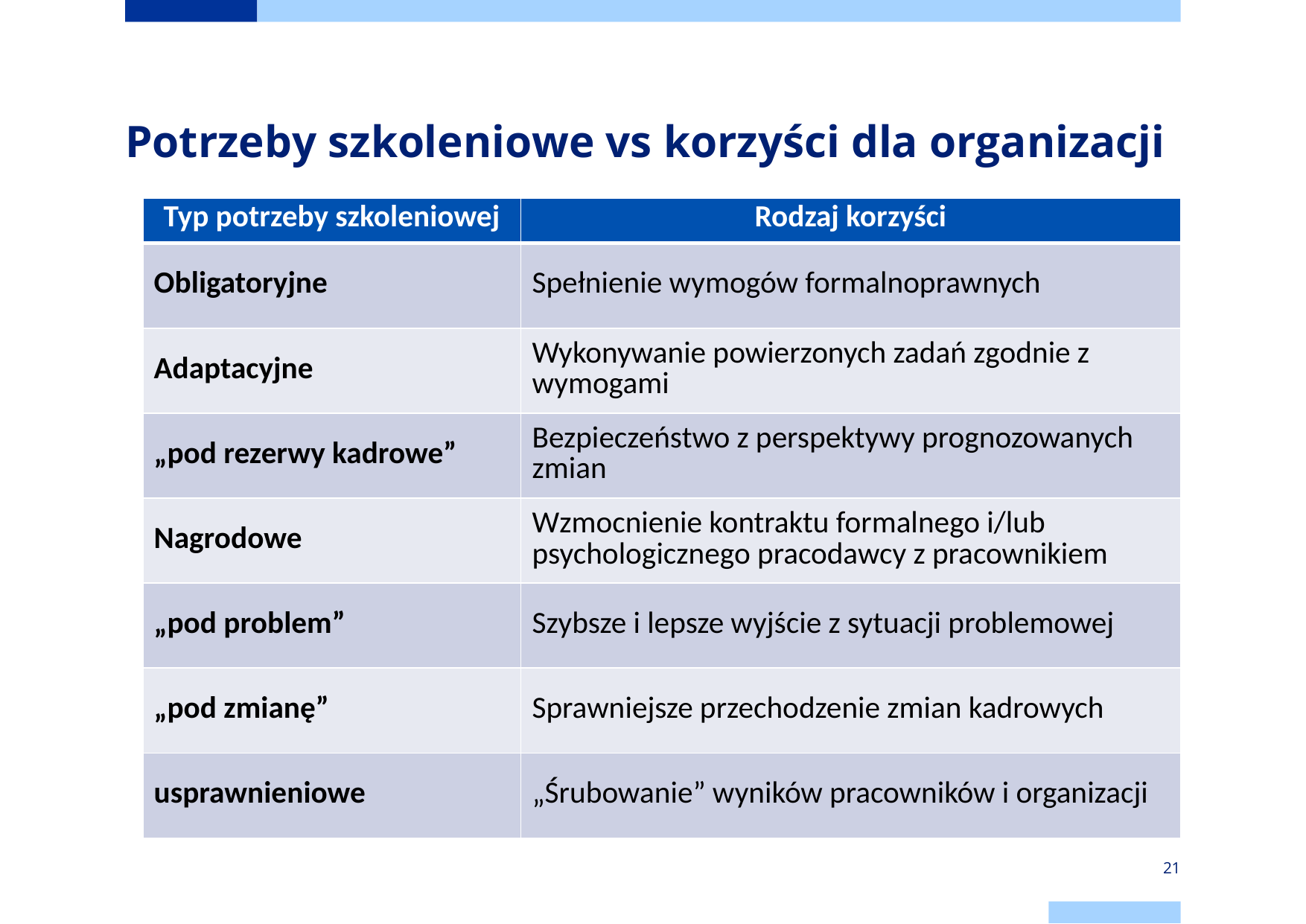

# Potrzeby szkoleniowe vs korzyści dla organizacji
| Typ potrzeby szkoleniowej | Rodzaj korzyści |
| --- | --- |
| Obligatoryjne | Spełnienie wymogów formalnoprawnych |
| Adaptacyjne | Wykonywanie powierzonych zadań zgodnie z wymogami |
| „pod rezerwy kadrowe” | Bezpieczeństwo z perspektywy prognozowanych zmian |
| Nagrodowe | Wzmocnienie kontraktu formalnego i/lub psychologicznego pracodawcy z pracownikiem |
| „pod problem” | Szybsze i lepsze wyjście z sytuacji problemowej |
| „pod zmianę” | Sprawniejsze przechodzenie zmian kadrowych |
| usprawnieniowe | „Śrubowanie” wyników pracowników i organizacji |
21